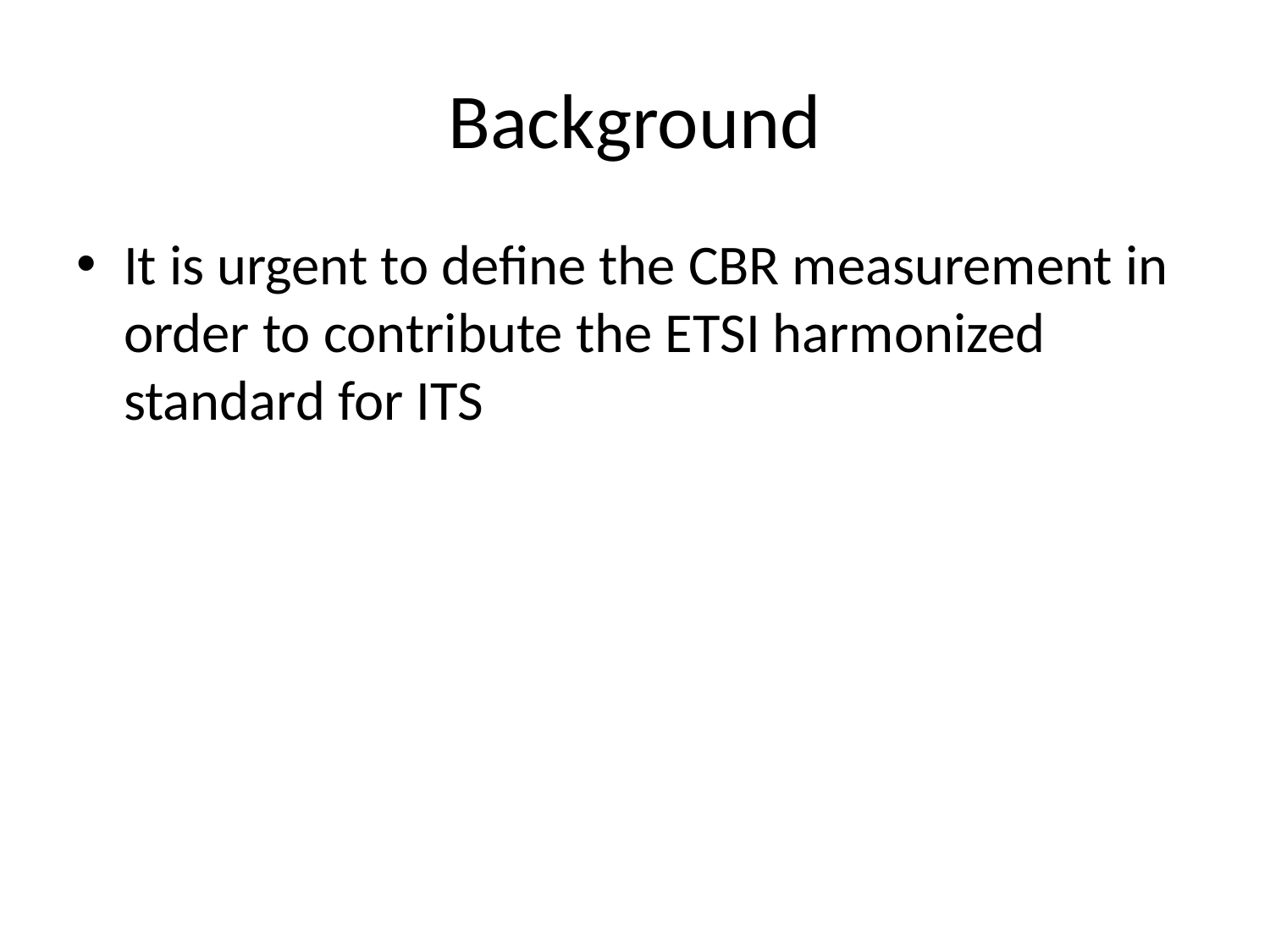

# Background
It is urgent to define the CBR measurement in order to contribute the ETSI harmonized standard for ITS